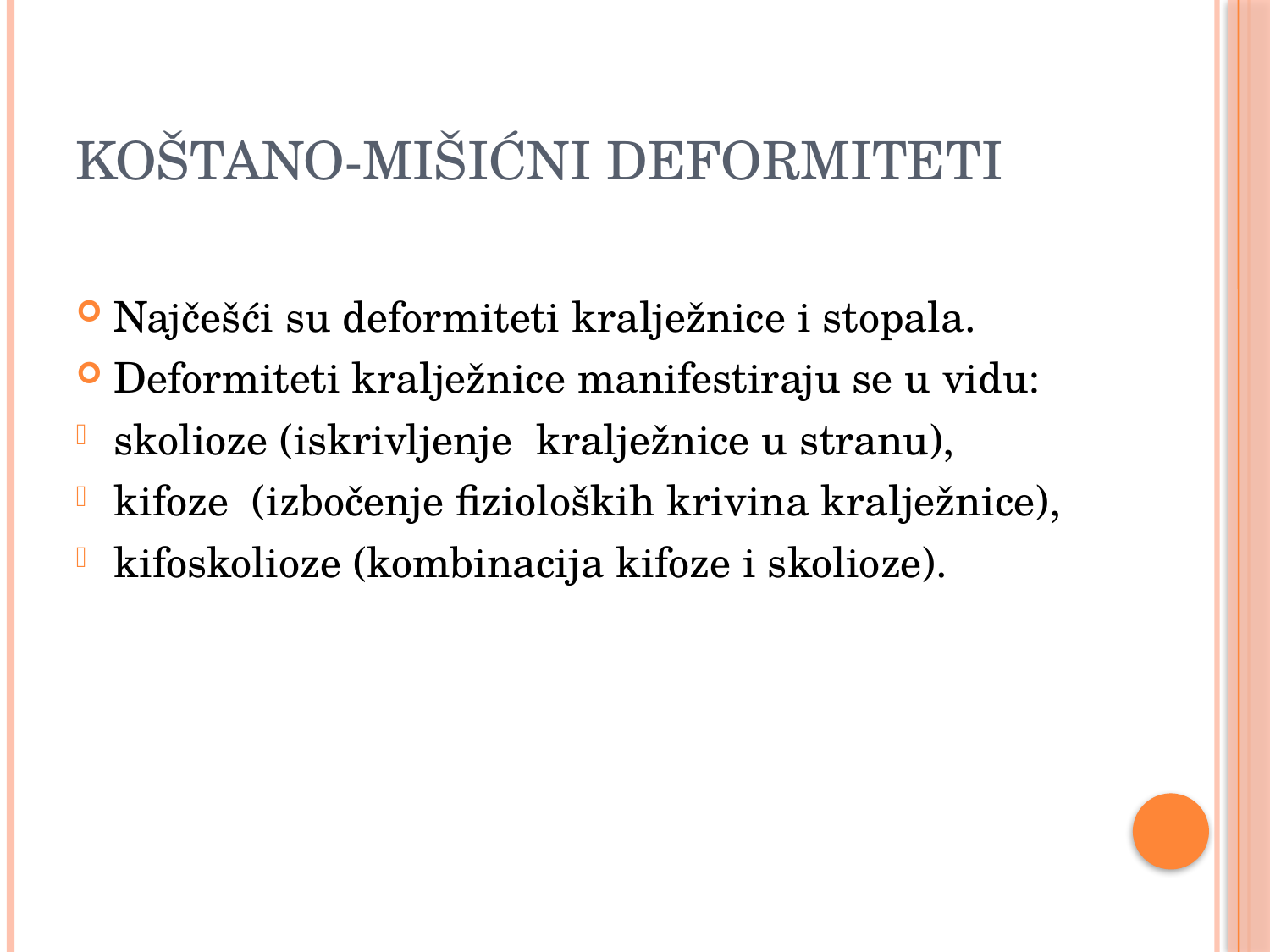

# Koštano-mišićni deformiteti

Najčešći su deformiteti kralježnice i stopala.
Deformiteti kralježnice manifestiraju se u vidu:
skolioze (iskrivljenje  kralježnice u stranu),
kifoze  (izbočenje fizioloških krivina kralježnice),
kifoskolioze (kombinacija kifoze i skolioze).